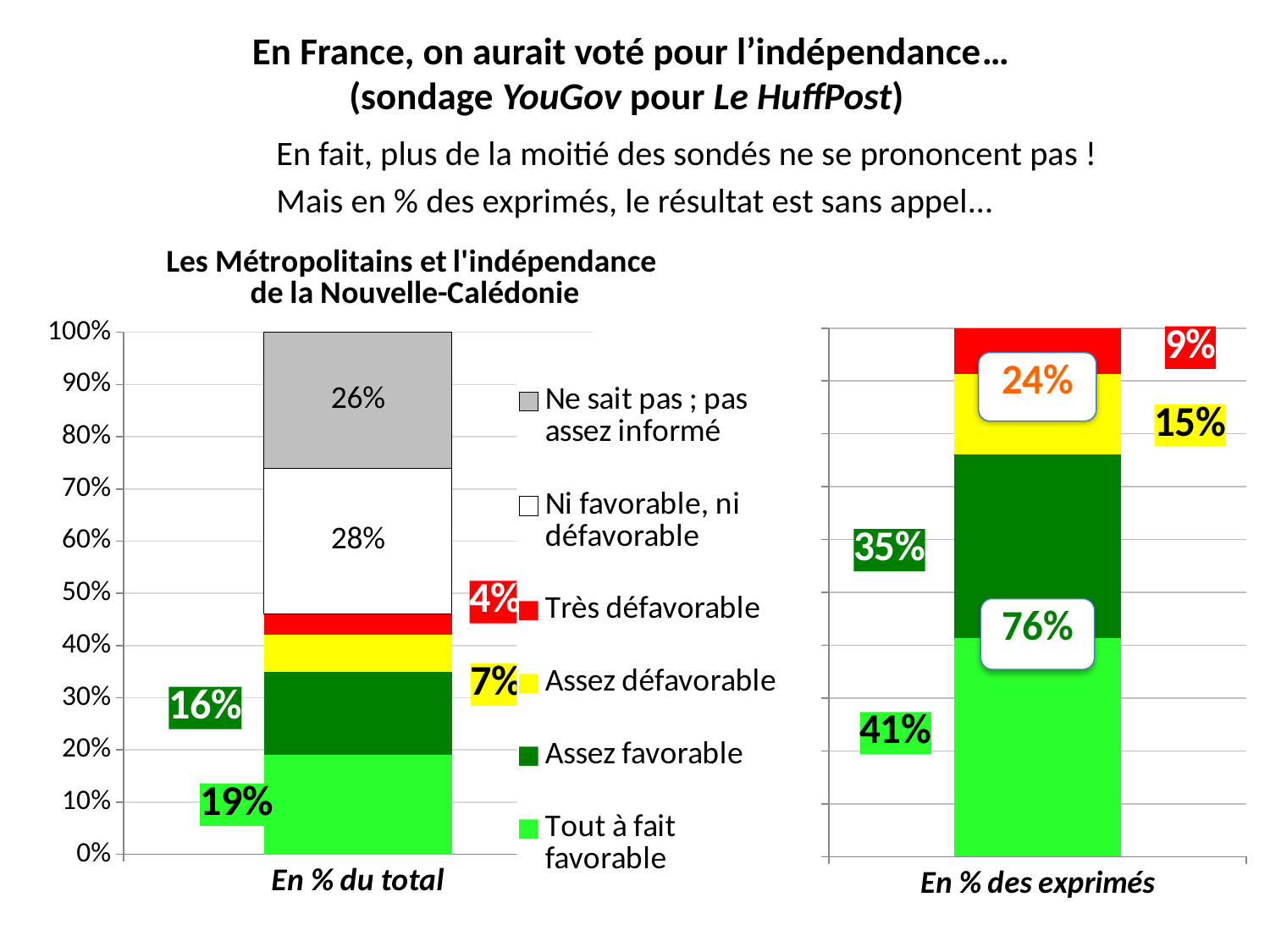

# En France, on aurait voté pour l’indépendance… (sondage YouGov pour Le HuffPost)
En fait, plus de la moitié des sondés ne se prononcent pas !
Mais en % des exprimés, le résultat est sans appel…

### Chart: Les Métropolitains et l'indépendance
de la Nouvelle-Calédonie

| Category | Tout à fait favorable | Assez favorable | Assez défavorable | Très défavorable | Ni favorable, ni défavorable | Ne sait pas ; pas assez informé |
|---|---|---|---|---|---|---|
| En % du total | 0.19 | 0.16 | 0.07 | 0.04 | 0.28 | 0.26 |

### Chart

| Category | Tout à fait favorable | Assez favorable | Assez défavorable | Très défavorable | Ni favorable, ni défavorable | Ne sait pas ; pas assez informé |
|---|---|---|---|---|---|---|
| En % des exprimés | 0.41304347826087 | 0.347826086956522 | 0.152173913043478 | 0.0869565217391304 | 0.0 | 0.0 |